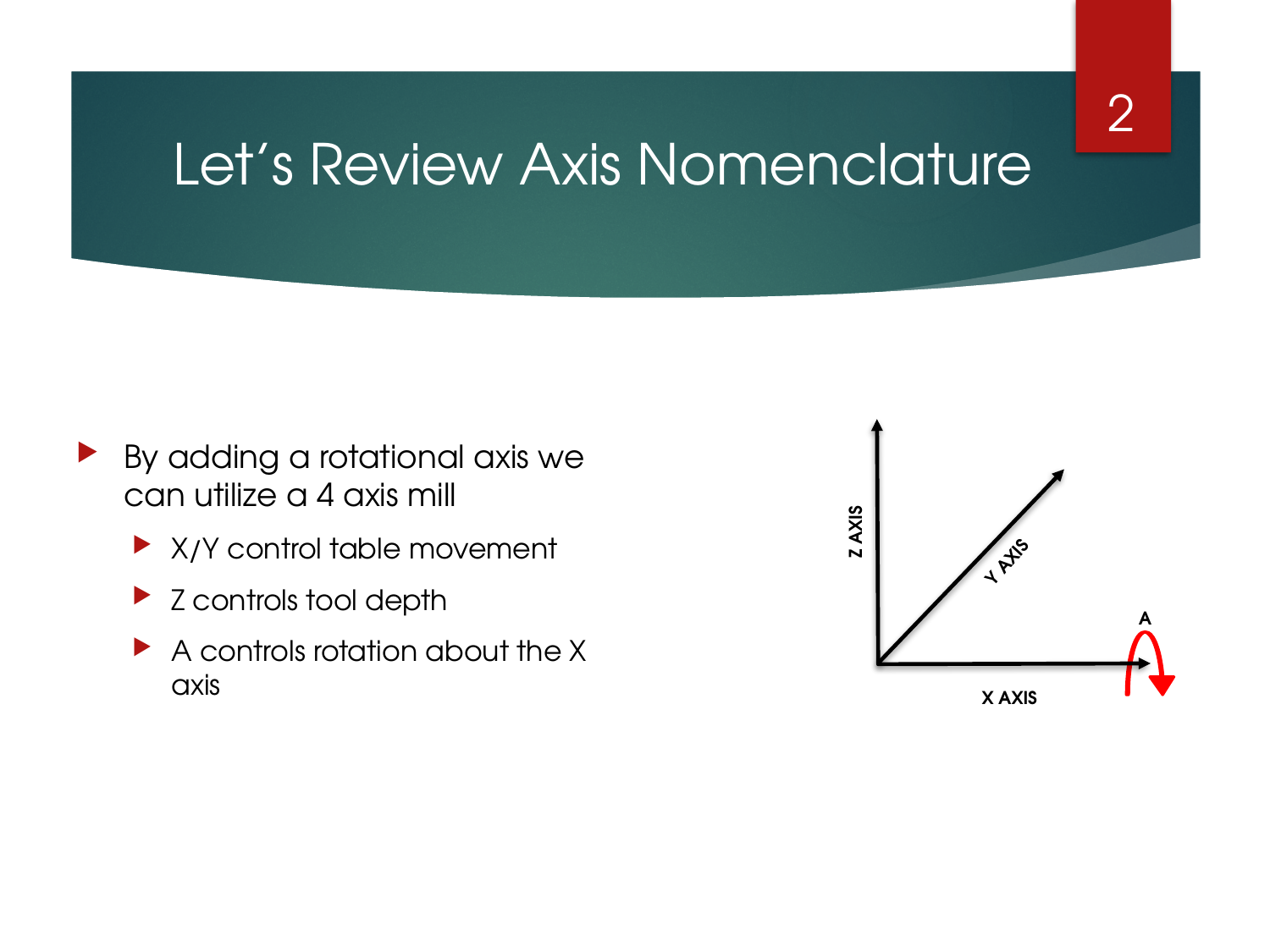

2
# Let’s Review Axis Nomenclature
By adding a rotational axis we can utilize a 4 axis mill
X/Y control table movement
Z controls tool depth
A controls rotation about the X axis
Z AXIS
Y AXIS
A

X AXIS